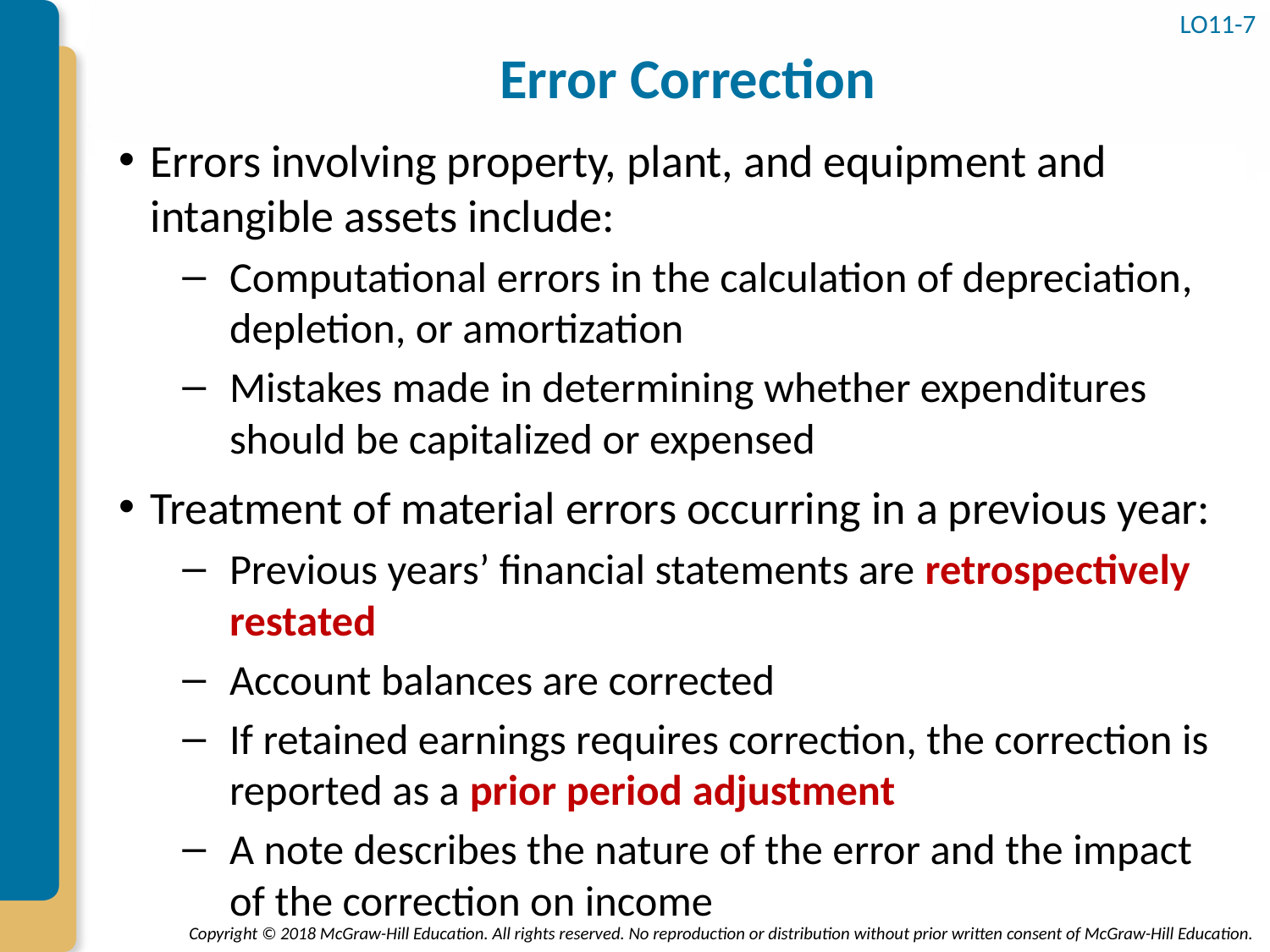

LO11-7
# Error Correction
Errors involving property, plant, and equipment and intangible assets include:
Computational errors in the calculation of depreciation, depletion, or amortization
Mistakes made in determining whether expenditures should be capitalized or expensed
Treatment of material errors occurring in a previous year:
Previous years’ financial statements are retrospectively restated
Account balances are corrected
If retained earnings requires correction, the correction is reported as a prior period adjustment
A note describes the nature of the error and the impact of the correction on income